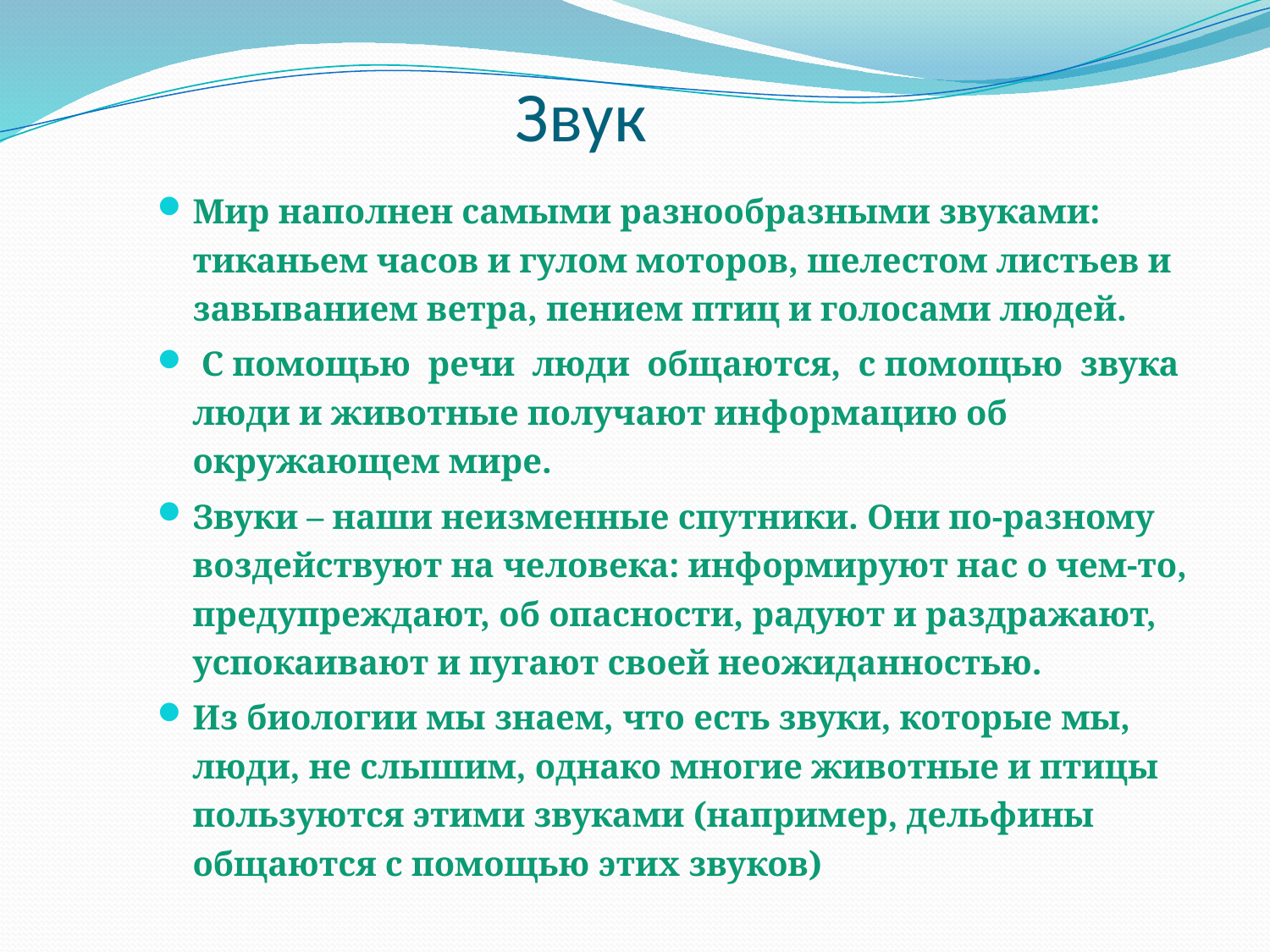

# Звук
Мир наполнен самыми разнообразными звуками: тиканьем часов и гулом моторов, шелестом листьев и завыванием ветра, пением птиц и голосами людей.
 С помощью  речи  люди  общаются,  с помощью  звука люди и животные получают информацию об окружающем мире.
Звуки – наши неизменные спутники. Они по-разному воздействуют на человека: информируют нас о чем-то, предупреждают, об опасности, радуют и раздражают, успокаивают и пугают своей неожиданностью.
Из биологии мы знаем, что есть звуки, которые мы, люди, не слышим, однако многие животные и птицы пользуются этими звуками (например, дельфины общаются с помощью этих звуков)